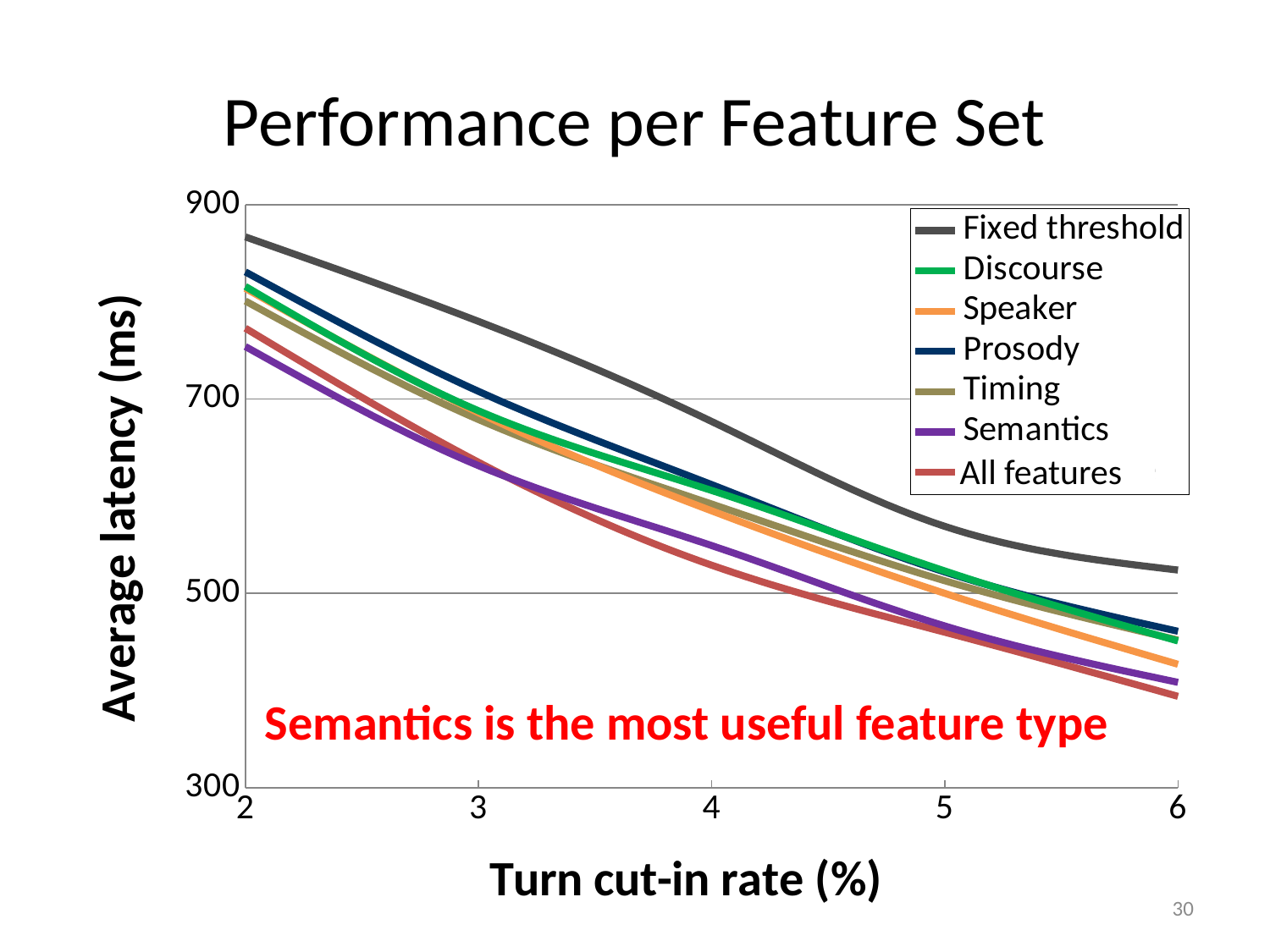

# Performance per Feature Set

### Chart

| Category | Fixed threshold | Discourse | Speaker | Prosody | Timing | Semantics | Decision Tree |
|---|---|---|---|---|---|---|---|
All features

Semantics is the most useful feature type
30